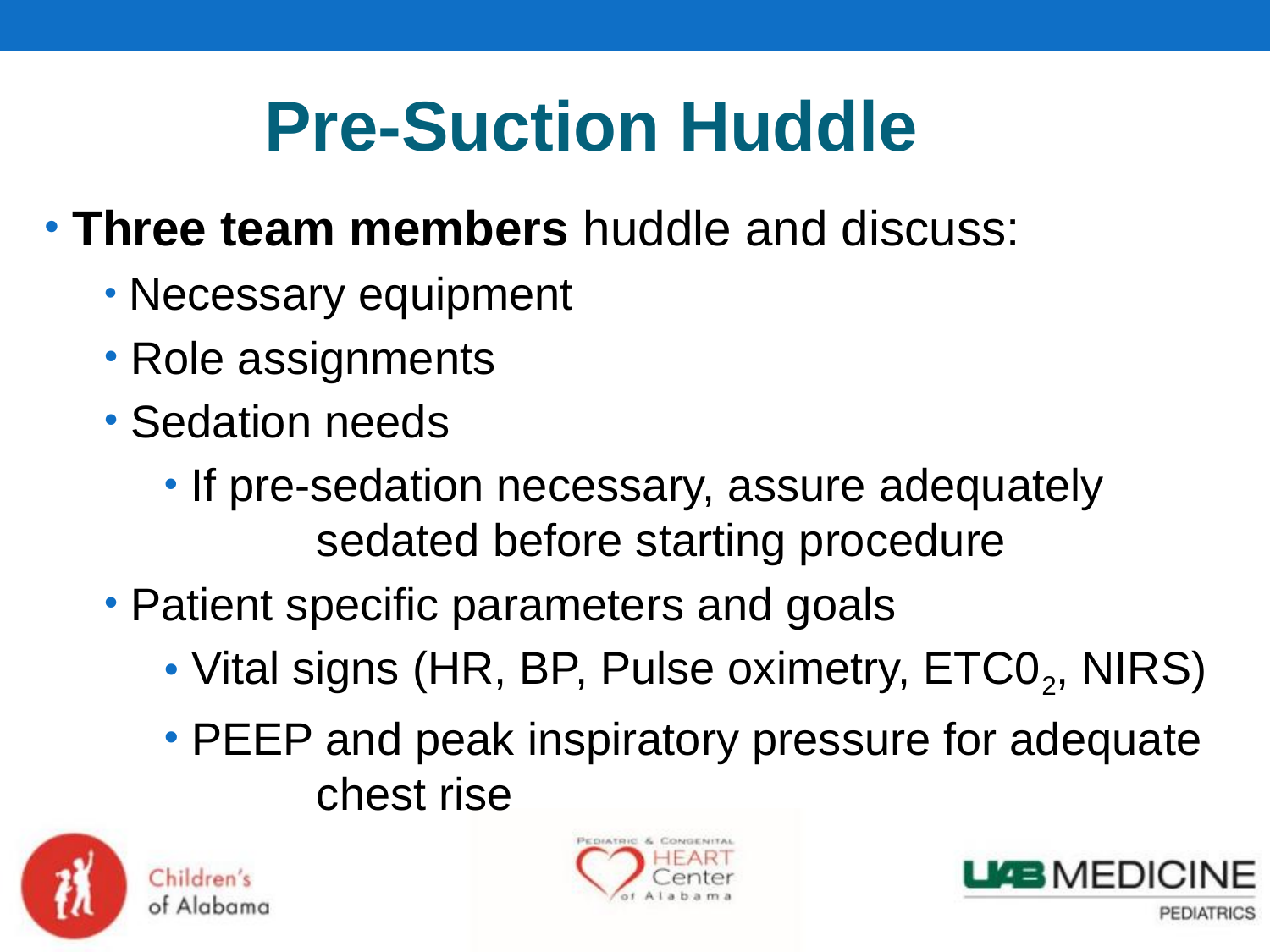

Pre-Suction Huddle
 Three team members huddle and discuss:
 Necessary equipment
 Role assignments
 Sedation needs
 If pre-sedation necessary, assure adequately 		  sedated before starting procedure
 Patient specific parameters and goals
 Vital signs (HR, BP, Pulse oximetry, ETC02, NIRS)
 PEEP and peak inspiratory pressure for adequate  	  chest rise